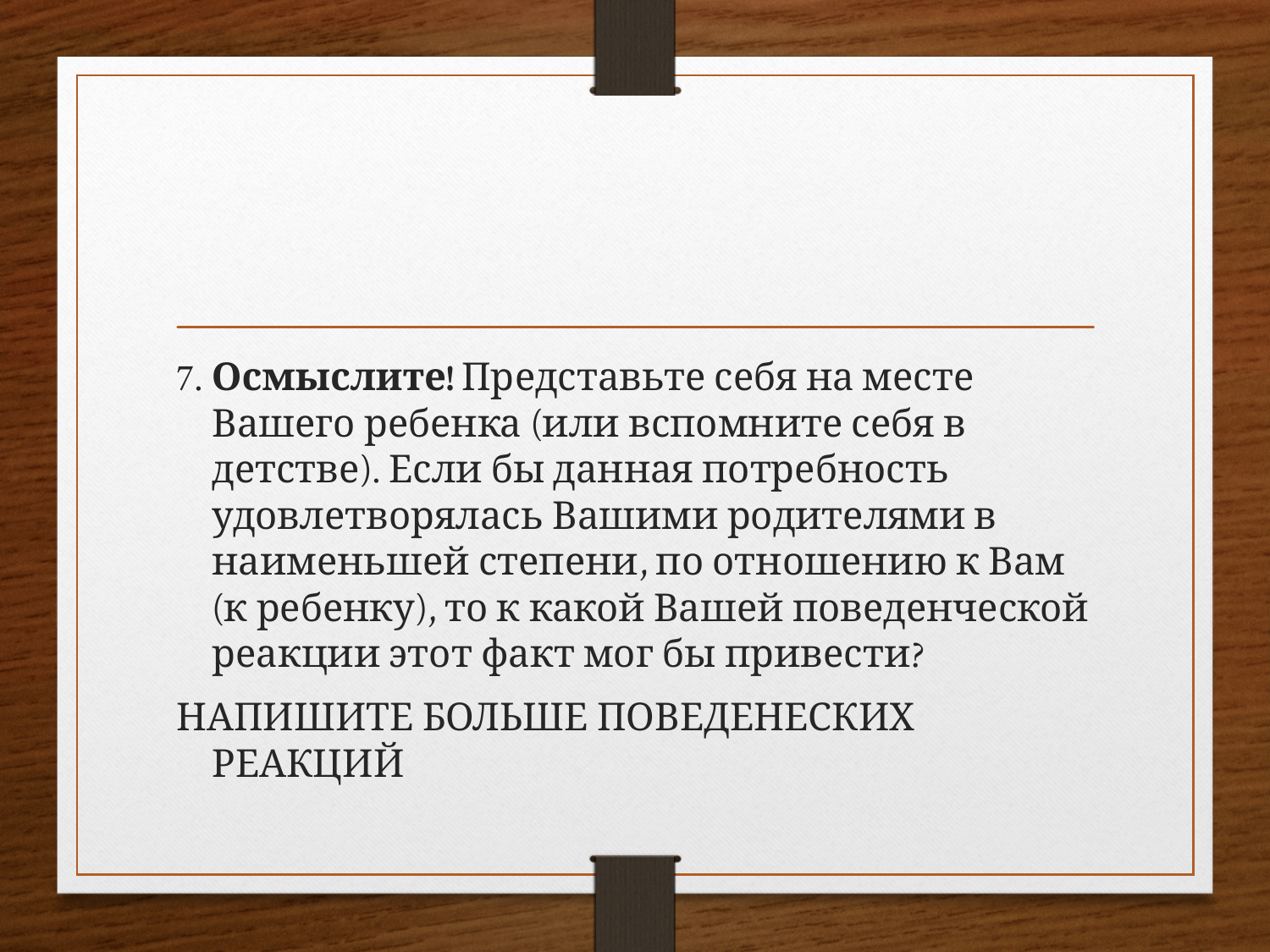

7. Осмыслите! Представьте себя на месте Вашего ребенка (или вспомните себя в детстве). Если бы данная потребность  удовлетворялась Вашими родителями в наименьшей степени, по отношению к Вам (к ребенку), то к какой Вашей поведенческой реакции этот факт мог бы привести?
НАПИШИТЕ БОЛЬШЕ ПОВЕДЕНЕСКИХ РЕАКЦИЙ